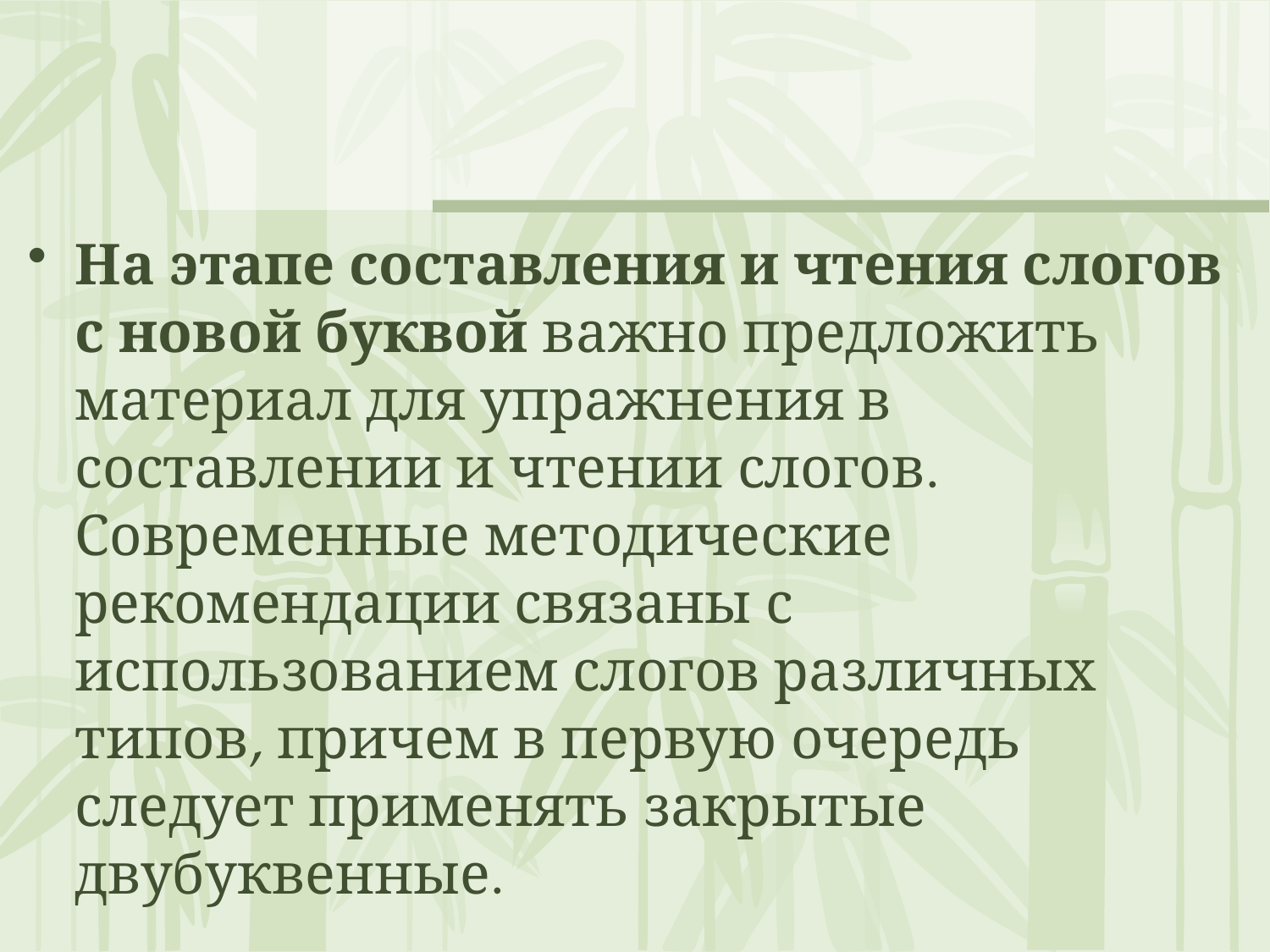

#
На этапе составления и чтения слогов с новой буквой важно предложить материал для упражнения в составлении и чтении слогов. Современные методические рекомендации связаны с использованием слогов различных типов, причем в первую очередь следует применять закрытые двубуквенные.